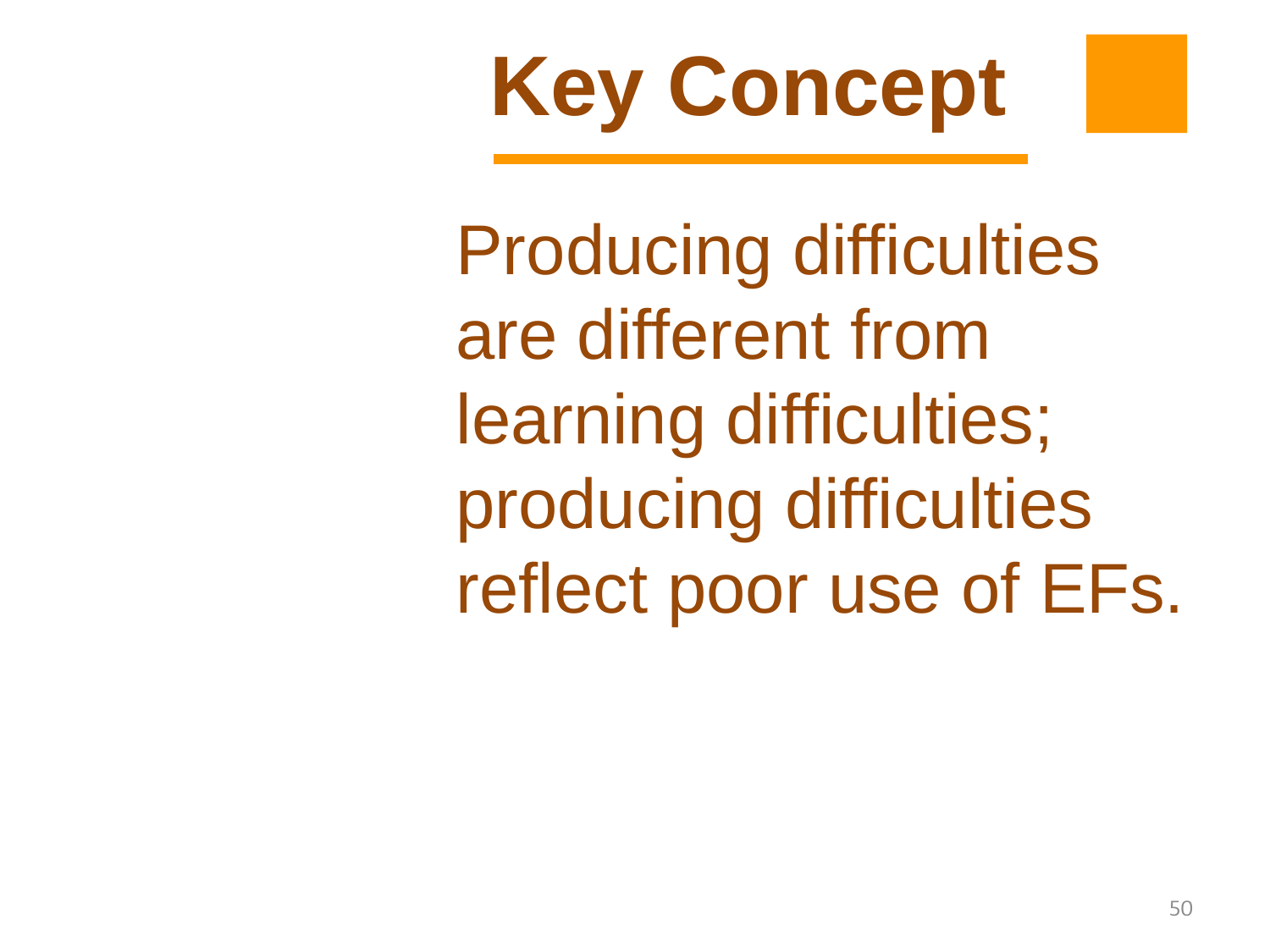

Key Concept

Producing difficulties are different from learning difficulties; producing difficulties reflect poor use of EFs.
50